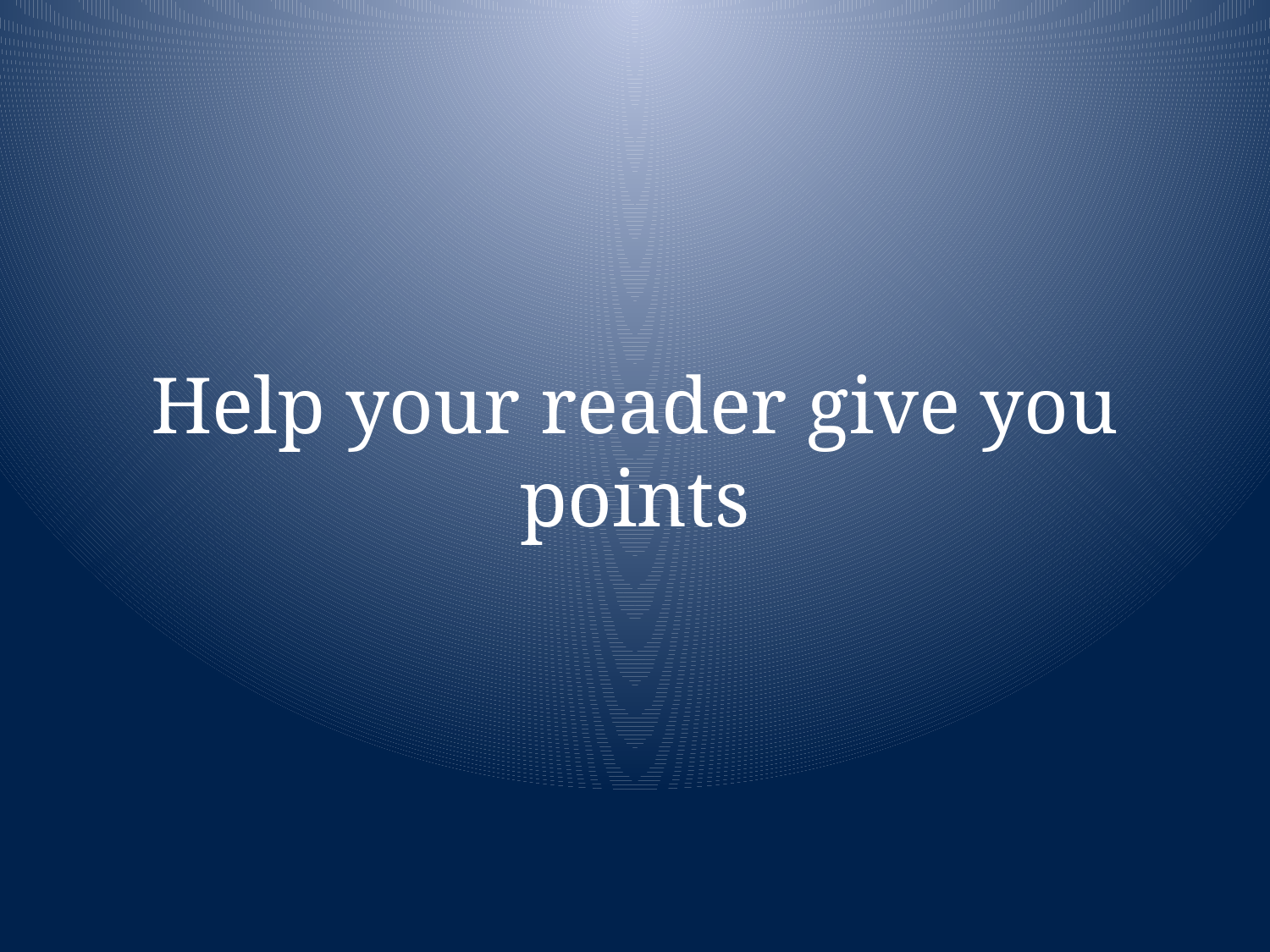

# Help your reader give you points